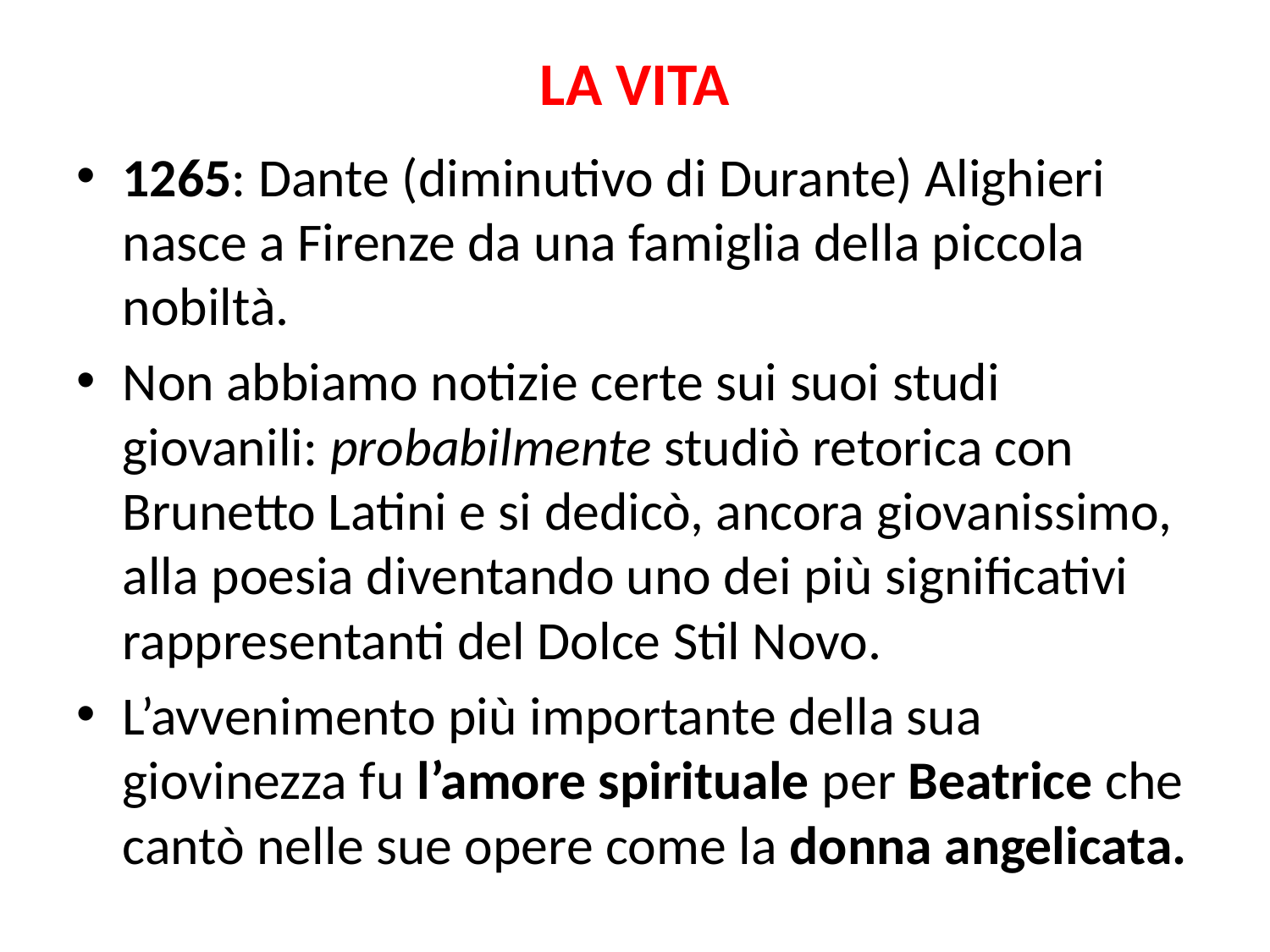

# LA VITA
1265: Dante (diminutivo di Durante) Alighieri nasce a Firenze da una famiglia della piccola nobiltà.
Non abbiamo notizie certe sui suoi studi giovanili: probabilmente studiò retorica con Brunetto Latini e si dedicò, ancora giovanissimo, alla poesia diventando uno dei più significativi rappresentanti del Dolce Stil Novo.
L’avvenimento più importante della sua giovinezza fu l’amore spirituale per Beatrice che cantò nelle sue opere come la donna angelicata.